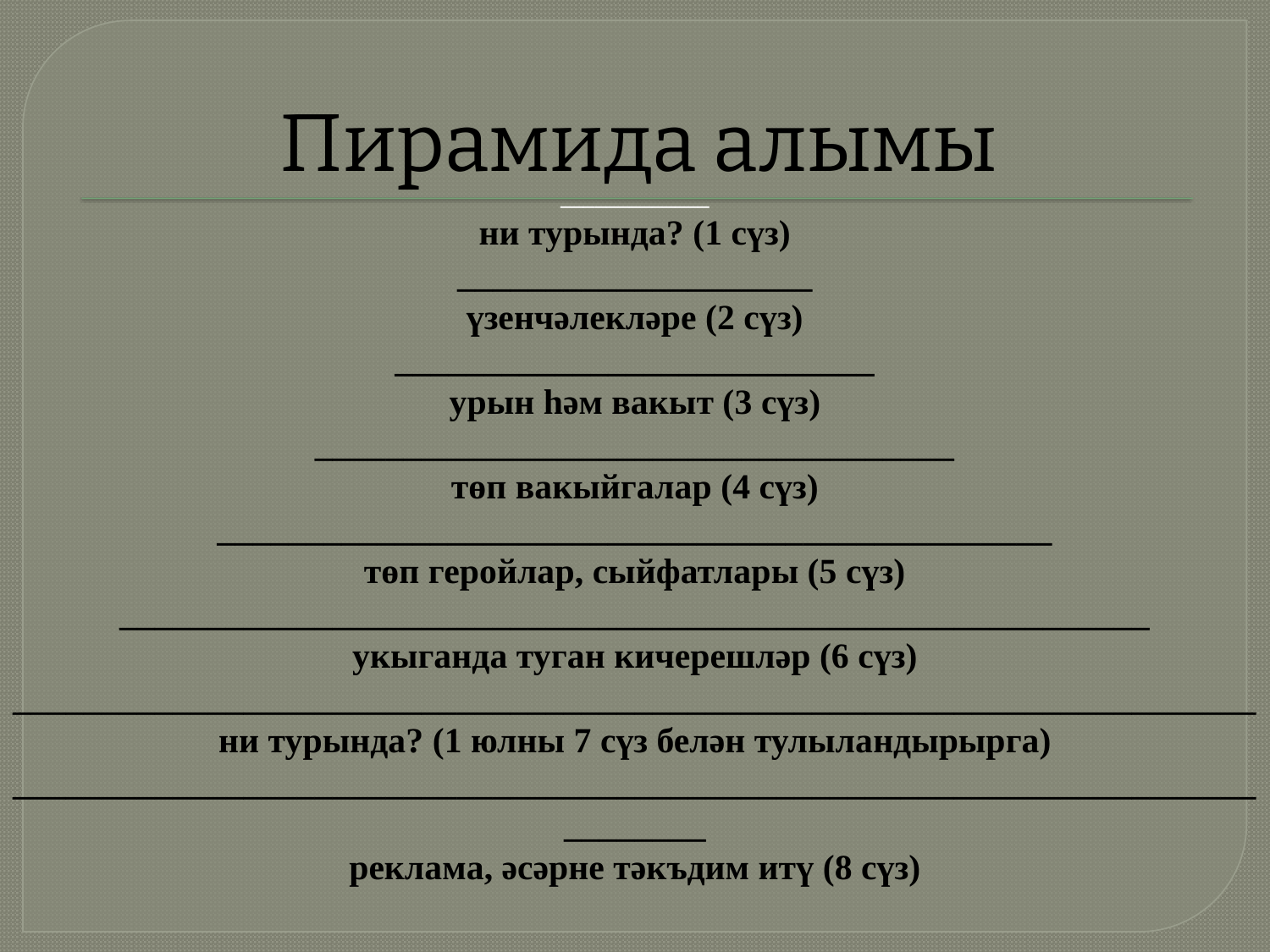

# Пирамида алымы
_____________
ни турында? (1 сүз)
____________________
үзенчәлекләре (2 сүз)
___________________________
урын һәм вакыт (3 сүз)
____________________________________
төп вакыйгалар (4 сүз)
_______________________________________________
төп геройлар, сыйфатлары (5 сүз)
__________________________________________________________
укыганда туган кичерешләр (6 сүз)
______________________________________________________________________
ни турында? (1 юлны 7 сүз белән тулыландырырга)
______________________________________________________________________________
реклама, әсәрне тәкъдим итү (8 сүз)